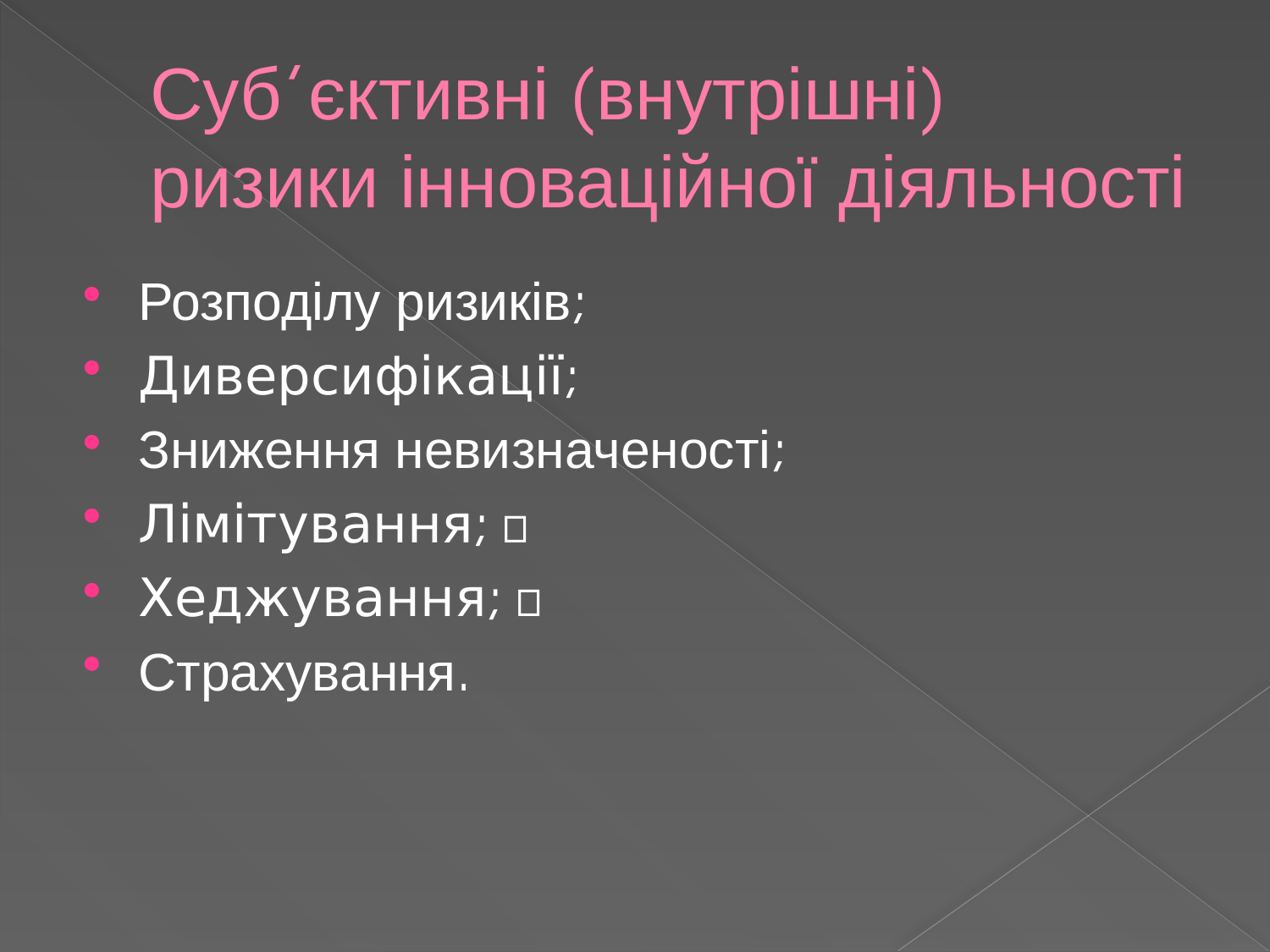

# Суб’єктивні (внутрішні) ризики інноваційної діяльності
Розподілу ризиків; 
Диверсифікації; 
Зниження невизначеності;
Лімітування; 
Хеджування; 
Страхування.